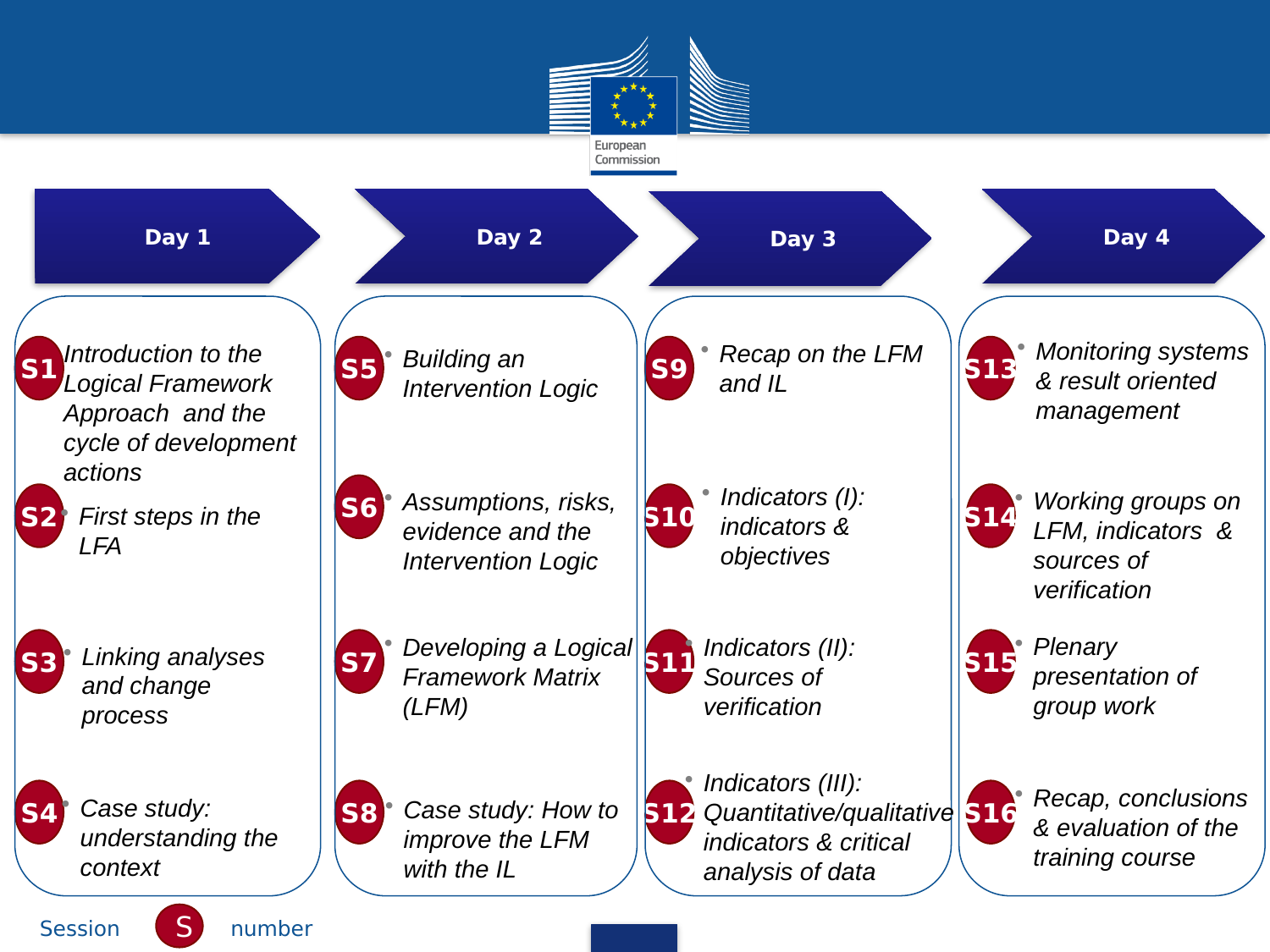

Day 1
Day 2
Day 4
Day 3

Monitoring systems & result oriented management
S1
S5
S9
S13
Introduction to the Logical Framework Approach  and the cycle of development actions
Recap on the LFM and IL
Building an Intervention Logic
S6
Indicators (I): indicators & objectives
S2
S10
S14
Working groups on LFM, indicators  & sources of verification
Assumptions, risks, evidence and the Intervention Logic
First steps in the LFA
S3
S7
S11
S15
Plenary presentation of group work
Developing a Logical Framework Matrix (LFM)
Indicators (II): Sources of verification
Linking analyses and change process
Indicators (III): Quantitative/qualitative indicators & critical analysis of data
S4
S8
S12
S16
Recap, conclusions  & evaluation of the training course
Case study: understanding the context
Case study: How to improve the LFM with the IL
S
number
Session